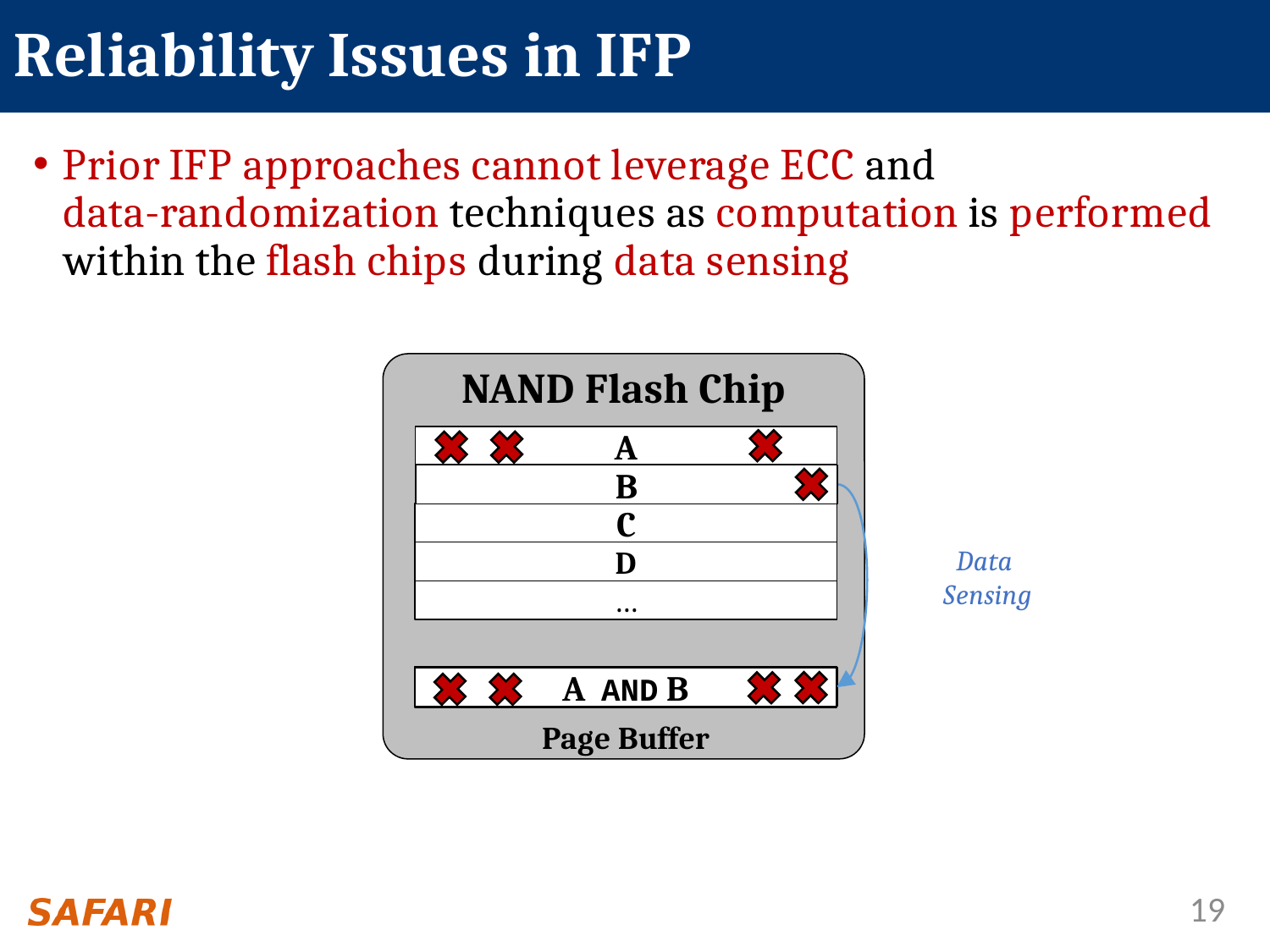

# Reliability Issues in IFP
Prior IFP approaches cannot leverage ECC and
data-randomization techniques as computation is performed within the flash chips during data sensing
NAND Flash Chip
A

B
B

B

C
Data
Sensing
D
…

A

A  AND B

Page Buffer